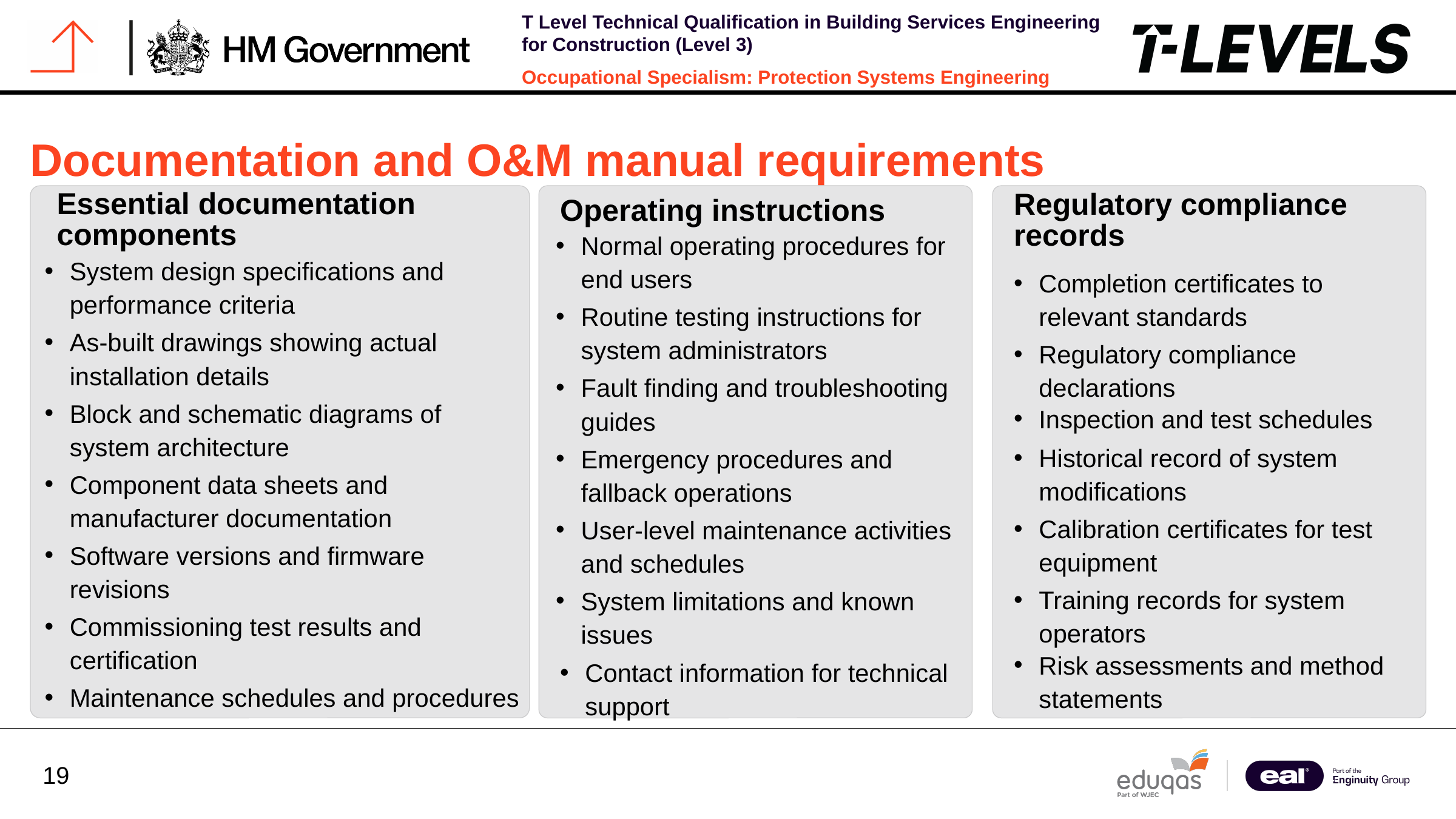

Documentation and O&M manual requirements

Essential documentation components
Regulatory compliance records
Operating instructions
Normal operating procedures for end users
System design specifications and performance criteria
Completion certificates to relevant standards
Routine testing instructions for system administrators
As-built drawings showing actual installation details
Regulatory compliance declarations
Fault finding and troubleshooting guides
Block and schematic diagrams of system architecture
Inspection and test schedules
Historical record of system modifications
Emergency procedures and fallback operations
Component data sheets and manufacturer documentation
Calibration certificates for test equipment
User-level maintenance activities and schedules
Software versions and firmware revisions
Training records for system operators
System limitations and known issues
Commissioning test results and certification
Risk assessments and method statements
Contact information for technical support
Maintenance schedules and procedures